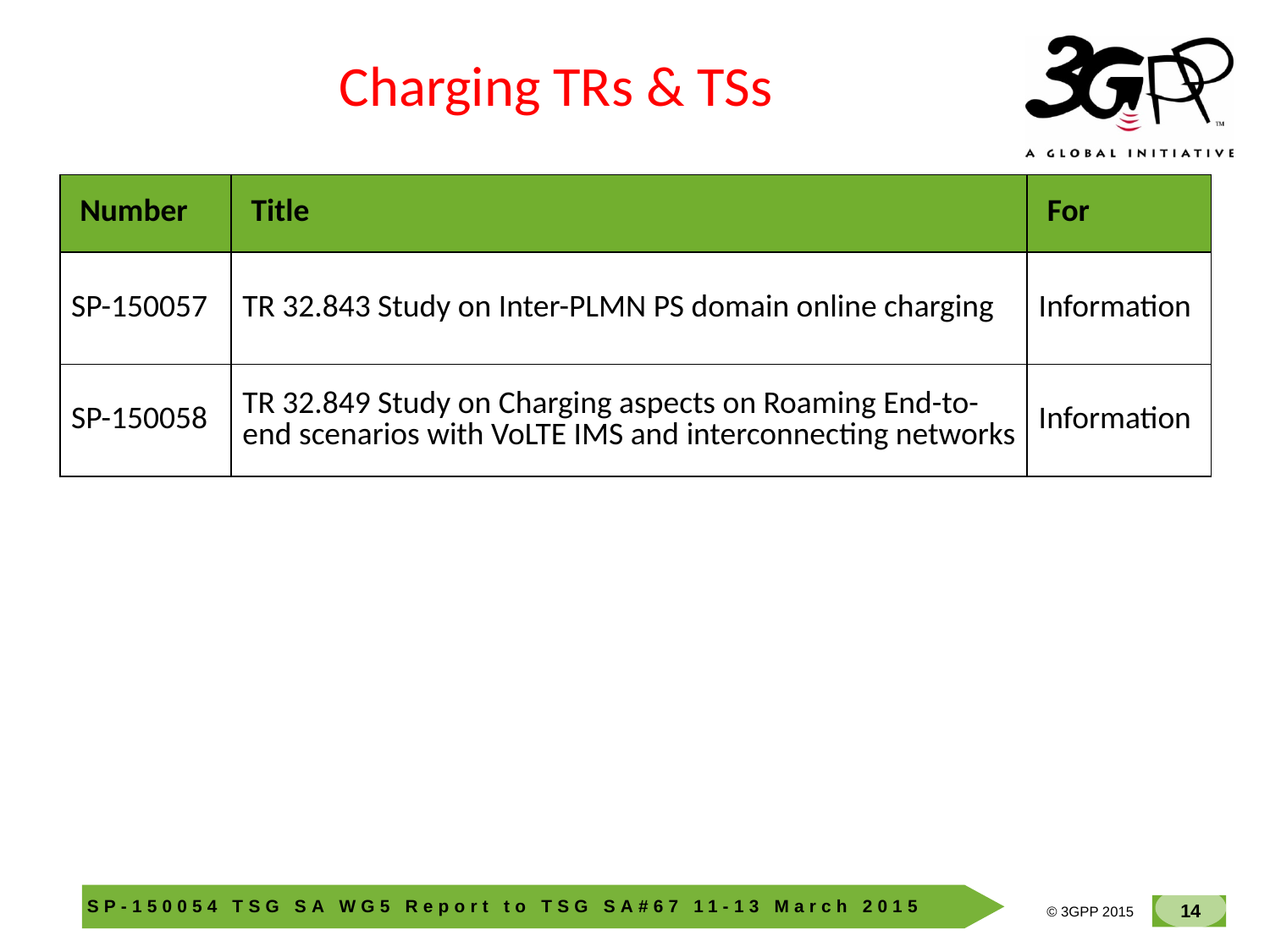

Charging TRs & TSs
| Number | Title | For |
| --- | --- | --- |
| SP-150057 | TR 32.843 Study on Inter-PLMN PS domain online charging | Information |
| SP-150058 | TR 32.849 Study on Charging aspects on Roaming End-to-end scenarios with VoLTE IMS and interconnecting networks | Information |